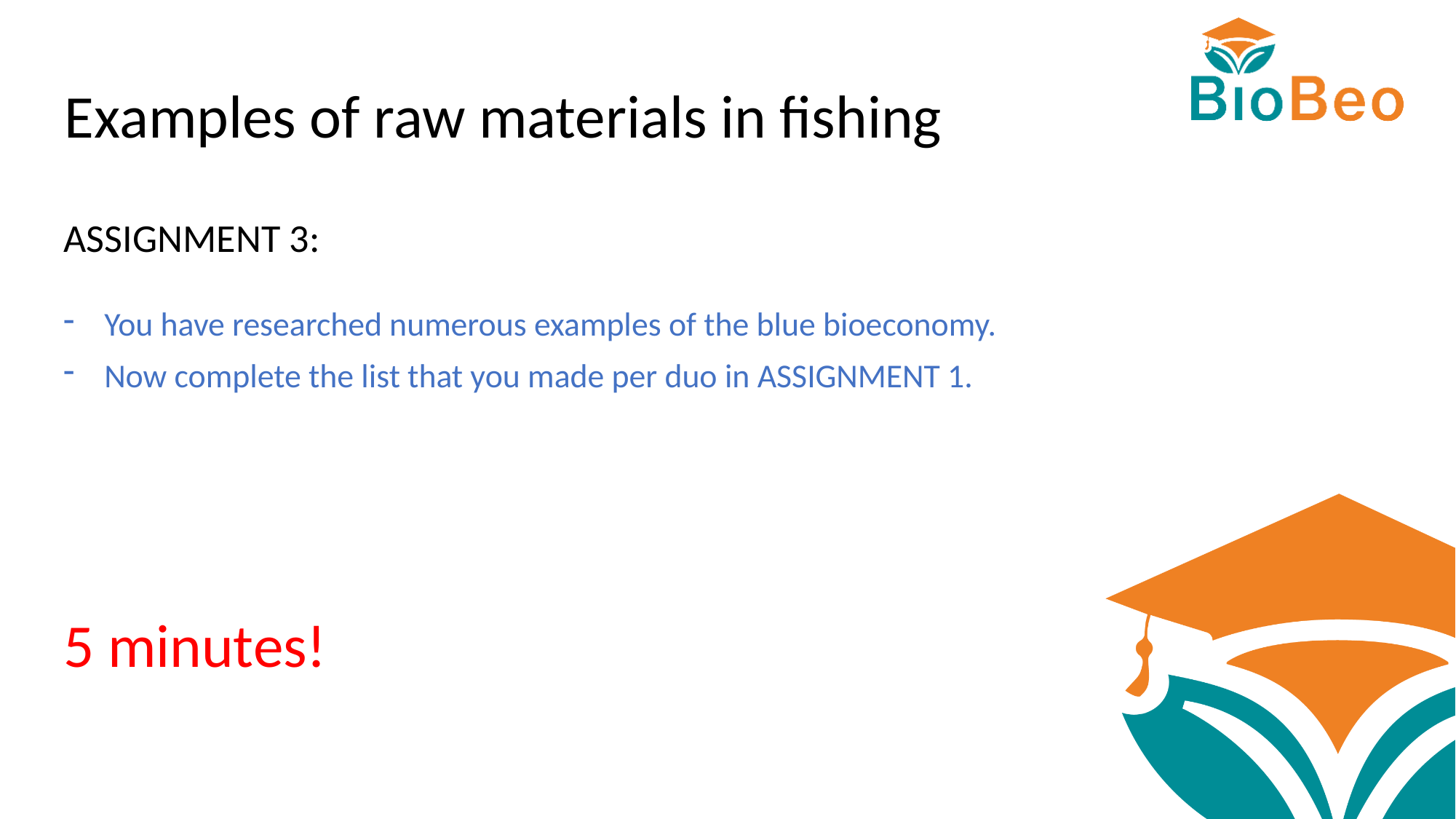

Examples of raw materials in fishing
# ASSIGNMENT 3:
You have researched numerous examples of the blue bioeconomy.
Now complete the list that you made per duo in ASSIGNMENT 1.

5 minutes!